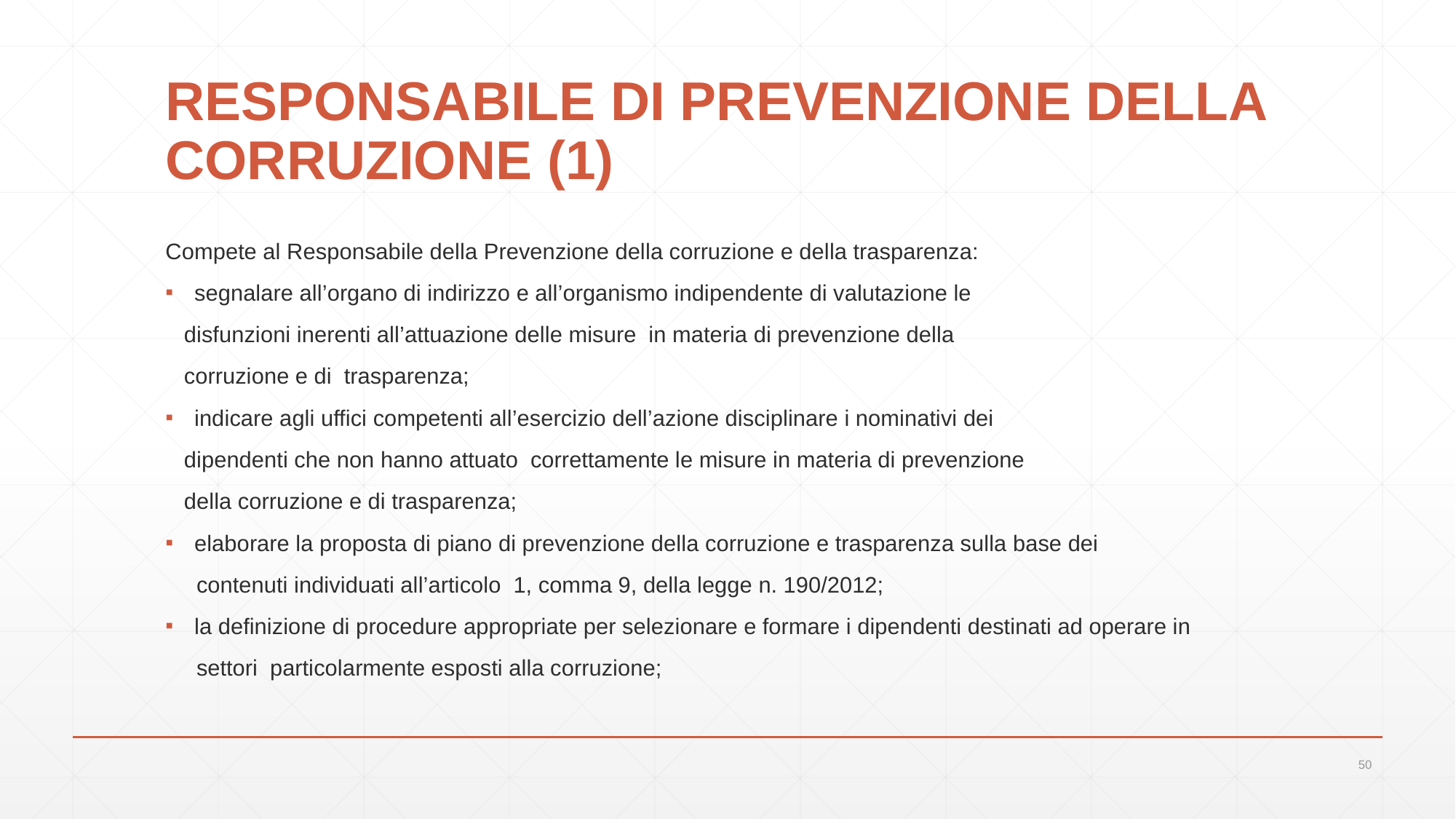

# RESPONSABILE DI PREVENZIONE DELLA CORRUZIONE (1)
Compete al Responsabile della Prevenzione della corruzione e della trasparenza:
segnalare all’organo di indirizzo e all’organismo indipendente di valutazione le
   disfunzioni inerenti all’attuazione delle misure  in materia di prevenzione della
   corruzione e di  trasparenza;
indicare agli uffici competenti all’esercizio dell’azione disciplinare i nominativi dei
   dipendenti che non hanno attuato  correttamente le misure in materia di prevenzione
   della corruzione e di trasparenza;
elaborare la proposta di piano di prevenzione della corruzione e trasparenza sulla base dei
     contenuti individuati all’articolo  1, comma 9, della legge n. 190/2012;
la definizione di procedure appropriate per selezionare e formare i dipendenti destinati ad operare in
     settori  particolarmente esposti alla corruzione;

50